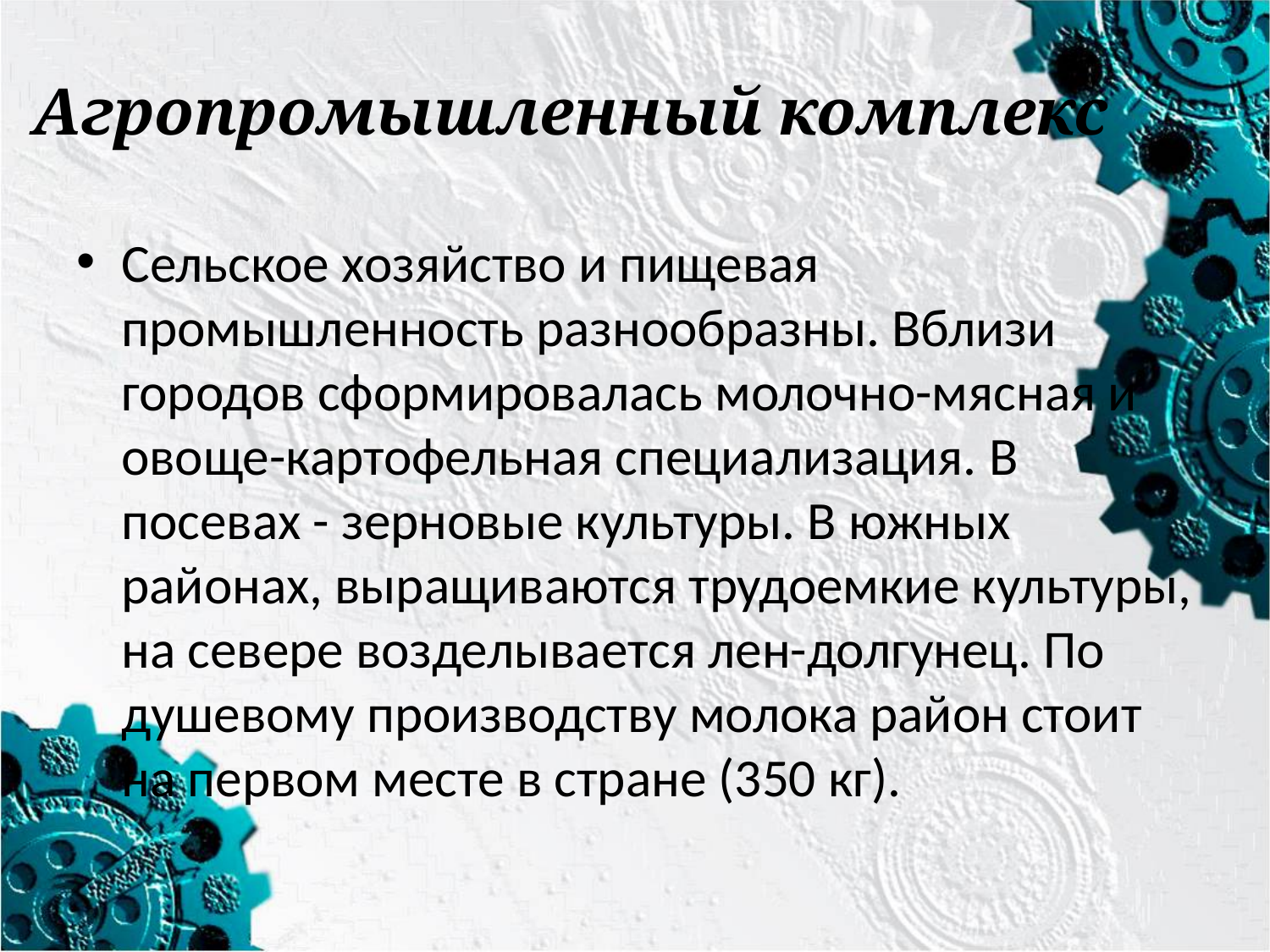

# Агропромышленный комплекс
Сельское хозяйство и пищевая промышленность разнообразны. Вблизи городов сформировалась молочно-мясная и овоще-картофельная специализация. В посевах - зерновые культуры. В южных районах, выращиваются трудоемкие культуры, на севере возделывается лен-долгунец. По душевому производству молока район стоит на первом месте в стране (350 кг).